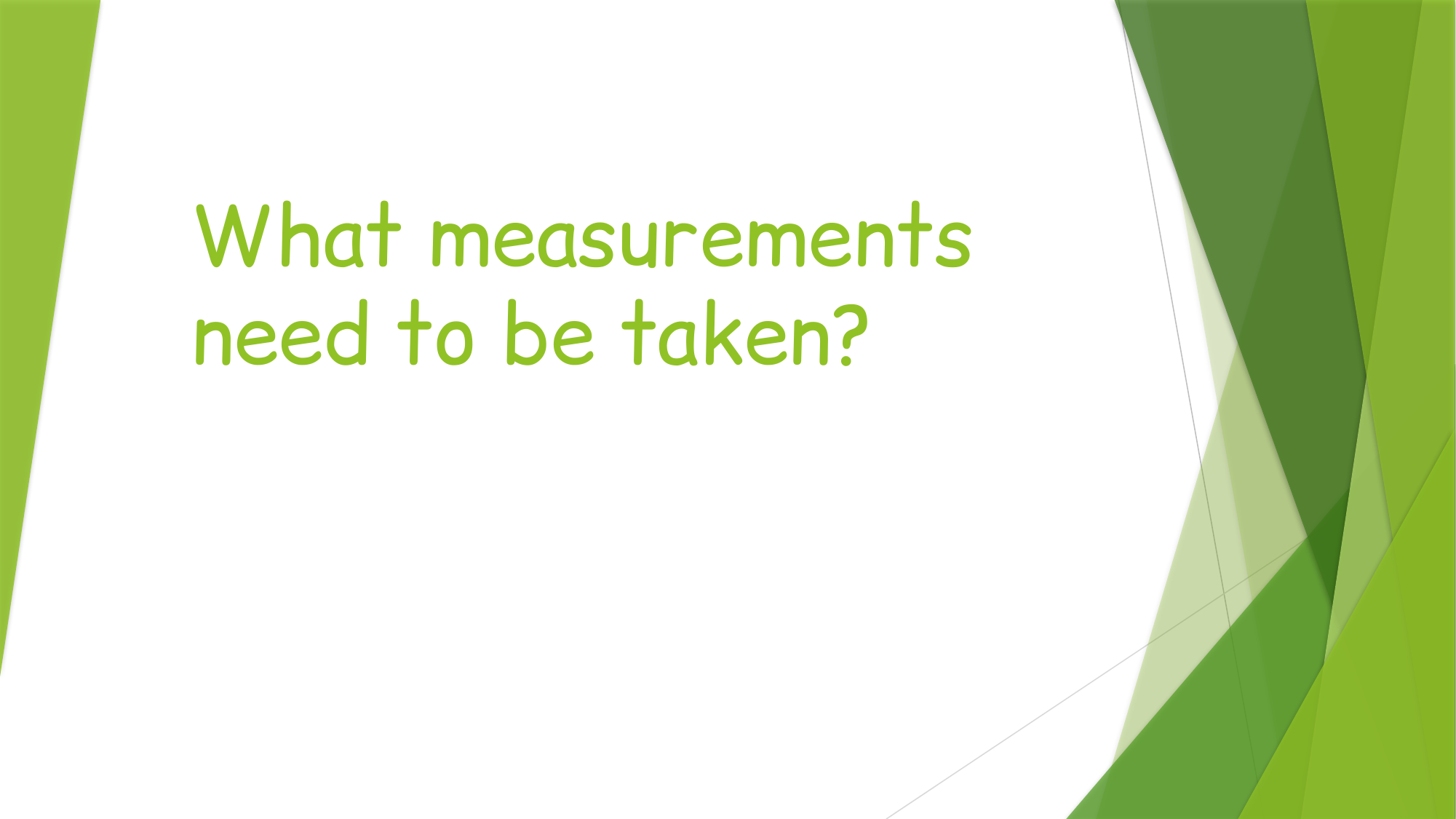

# What measurements need to be taken?